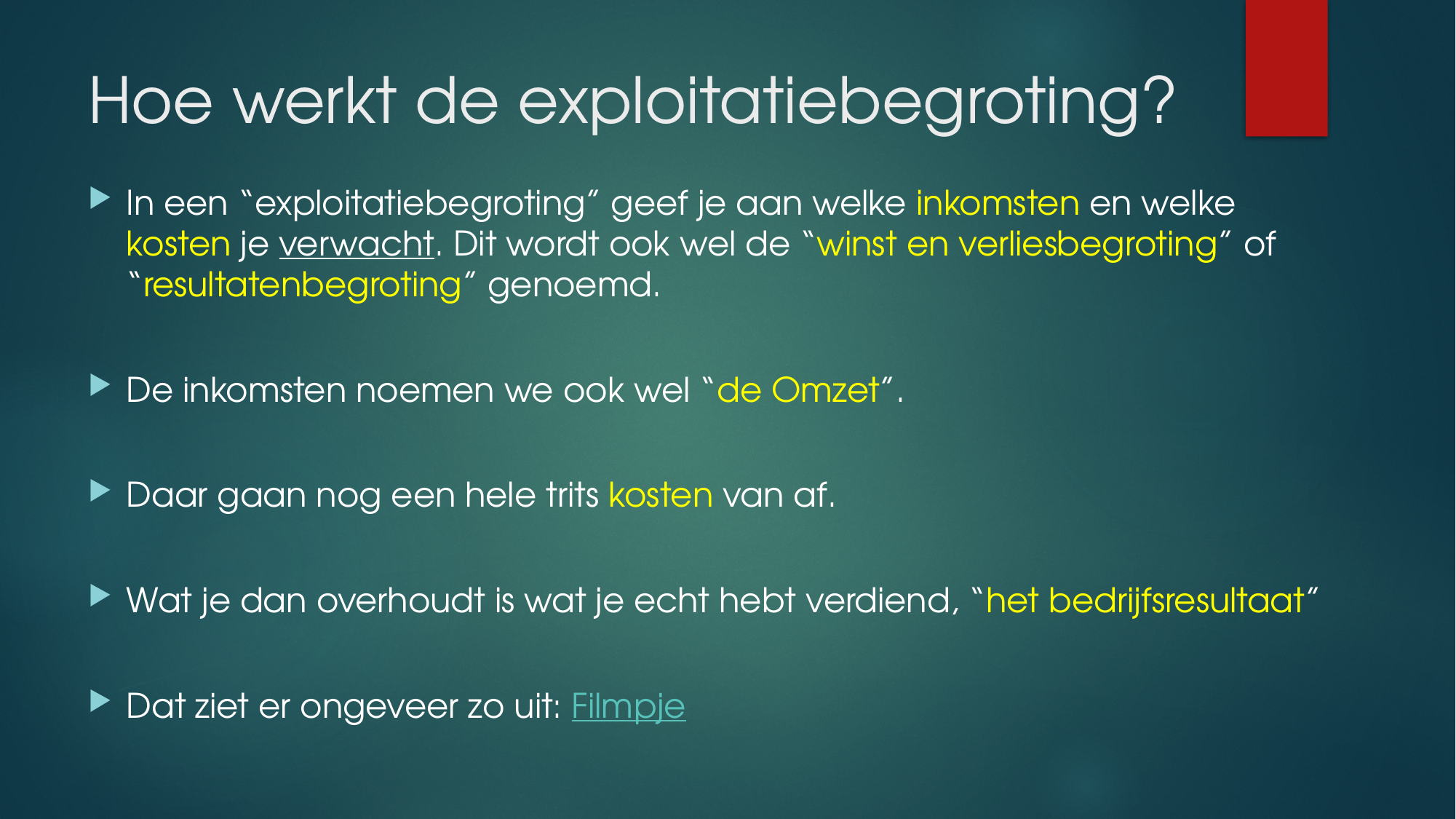

# Hoe werkt de exploitatiebegroting?
In een “exploitatiebegroting” geef je aan welke inkomsten en welke kosten je verwacht. Dit wordt ook wel de “winst en verliesbegroting” of “resultatenbegroting” genoemd.

De inkomsten noemen we ook wel “de Omzet”.

Daar gaan nog een hele trits kosten van af.

Wat je dan overhoudt is wat je echt hebt verdiend, “het bedrijfsresultaat”

Dat ziet er ongeveer zo uit: Filmpje